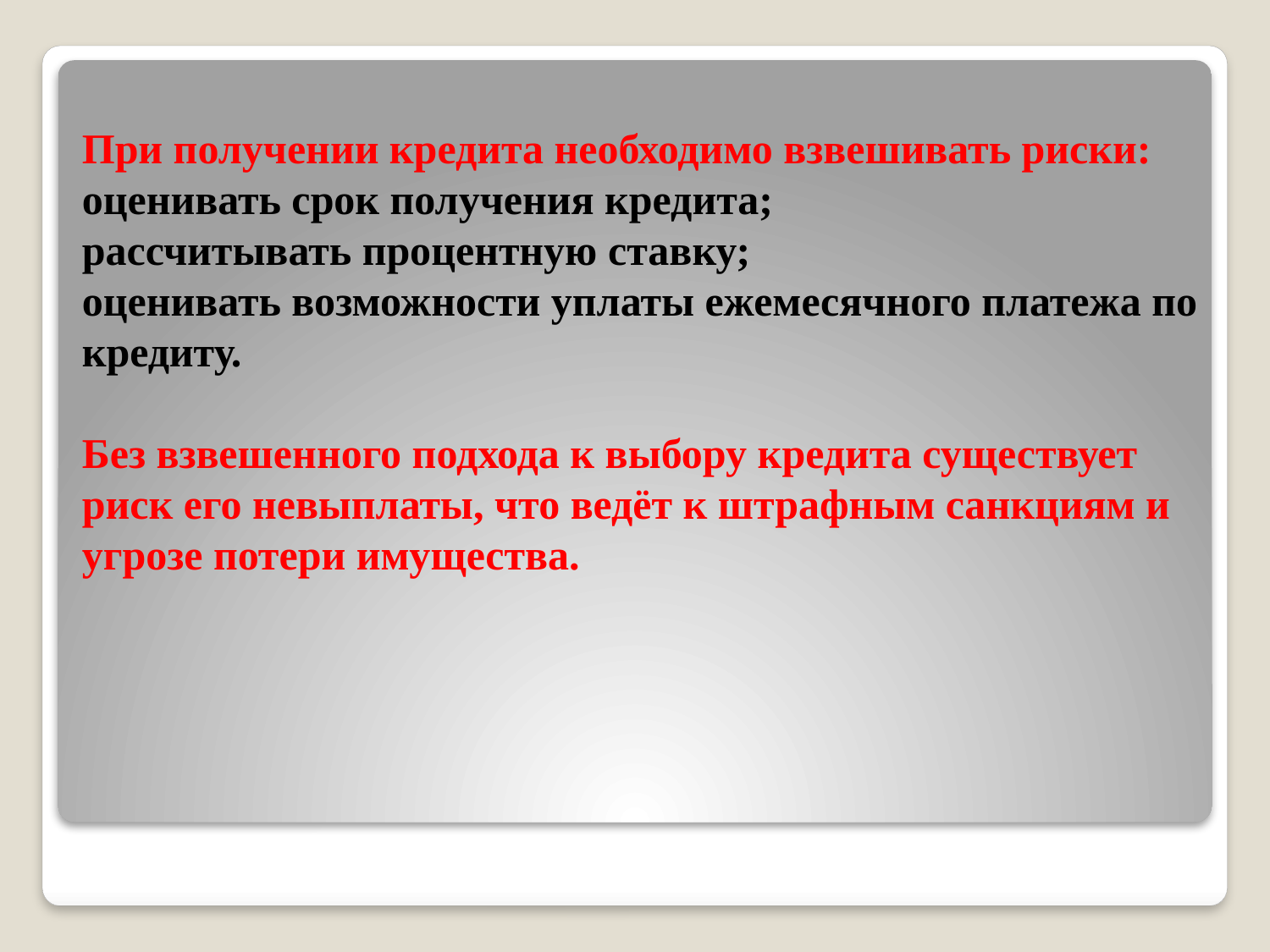

# При получении кредита необходимо взвешивать риски: оценивать срок получения кредита; рассчитывать процентную ставку; оценивать возможности уплаты ежемесячного платежа по кредиту. Без взвешенного подхода к выбору кредита существует риск его невыплаты, что ведёт к штрафным санкциям и угрозе потери имущества.